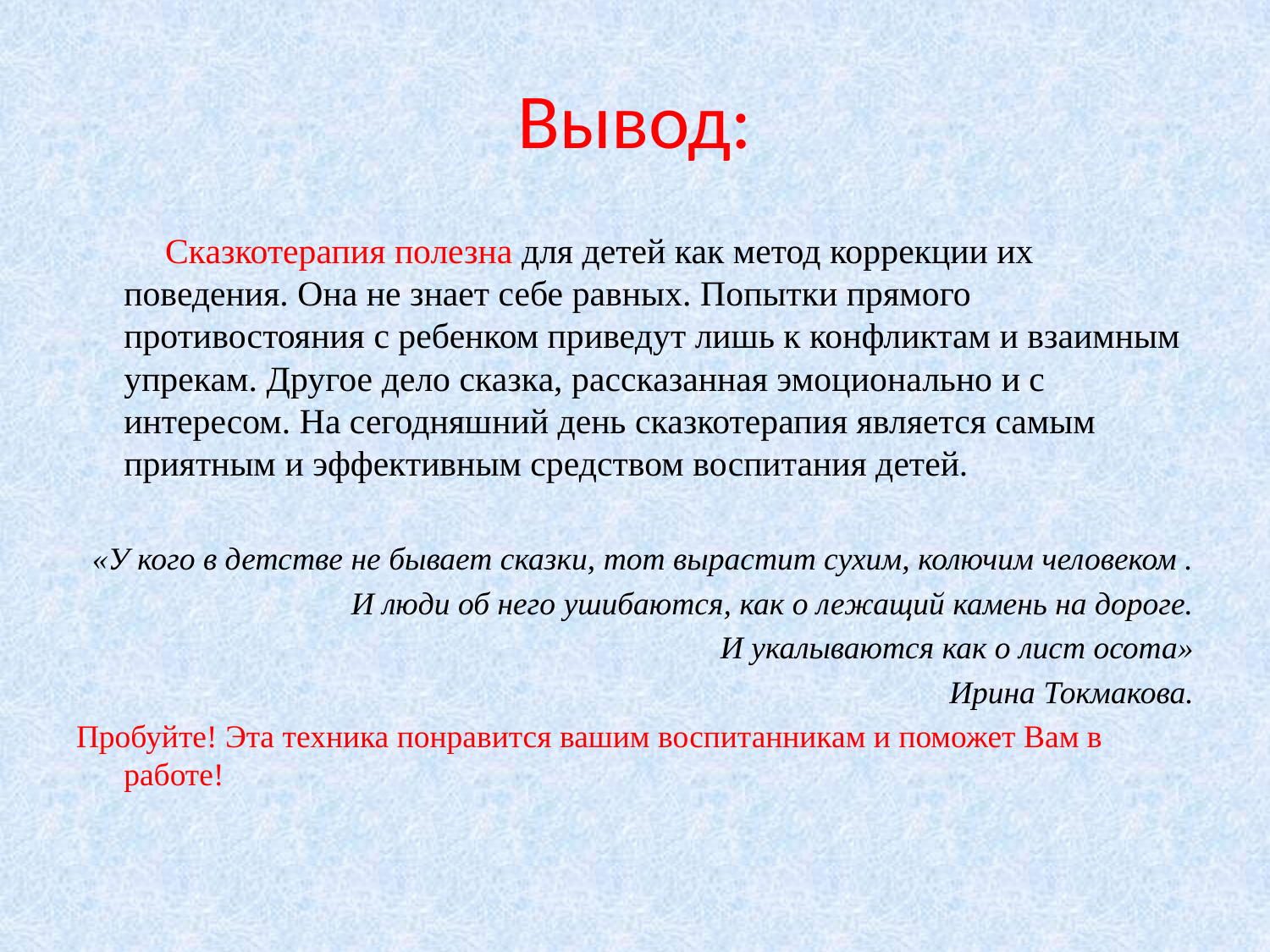

# Вывод:
          Сказкотерапия полезна для детей как метод коррекции их поведения. Она не знает себе равных. Попытки прямого противостояния с ребенком приведут лишь к конфликтам и взаимным упрекам. Другое дело сказка, рассказанная эмоционально и с интересом. На сегодняшний день сказкотерапия является самым приятным и эффективным средством воспитания детей.

«У кого в детстве не бывает сказки, тот вырастит сухим, колючим человеком .
И люди об него ушибаются, как о лежащий камень на дороге.
И укалываются как о лист осота»
Ирина Токмакова.
Пробуйте! Эта техника понравится вашим воспитанникам и поможет Вам в работе!